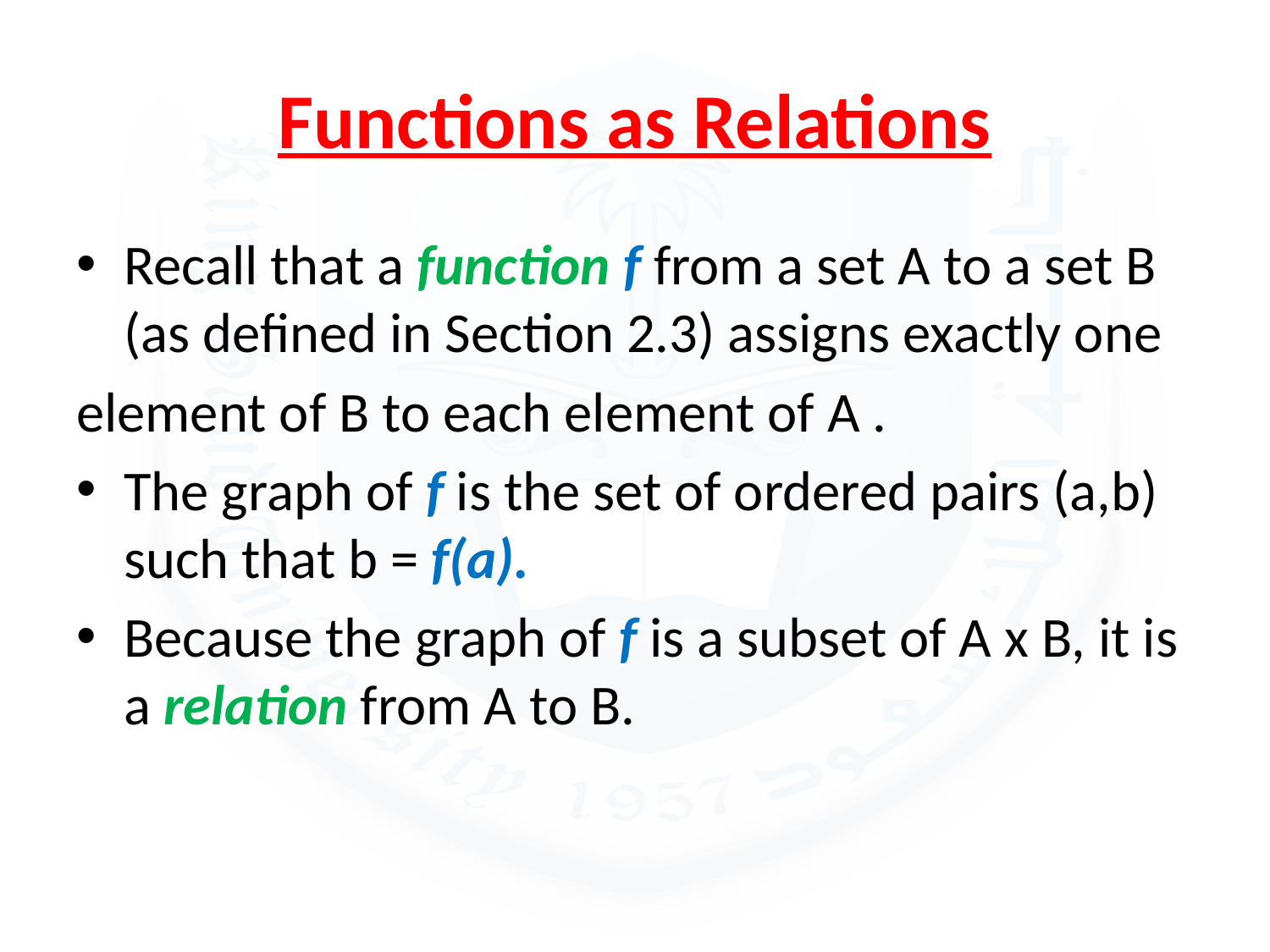

# Functions as Relations
Recall that a function f from a set A to a set B (as defined in Section 2.3) assigns exactly one
element of B to each element of A .
The graph of f is the set of ordered pairs (a,b) such that b = f(a).
Because the graph of f is a subset of A x B, it is a relation from A to B.